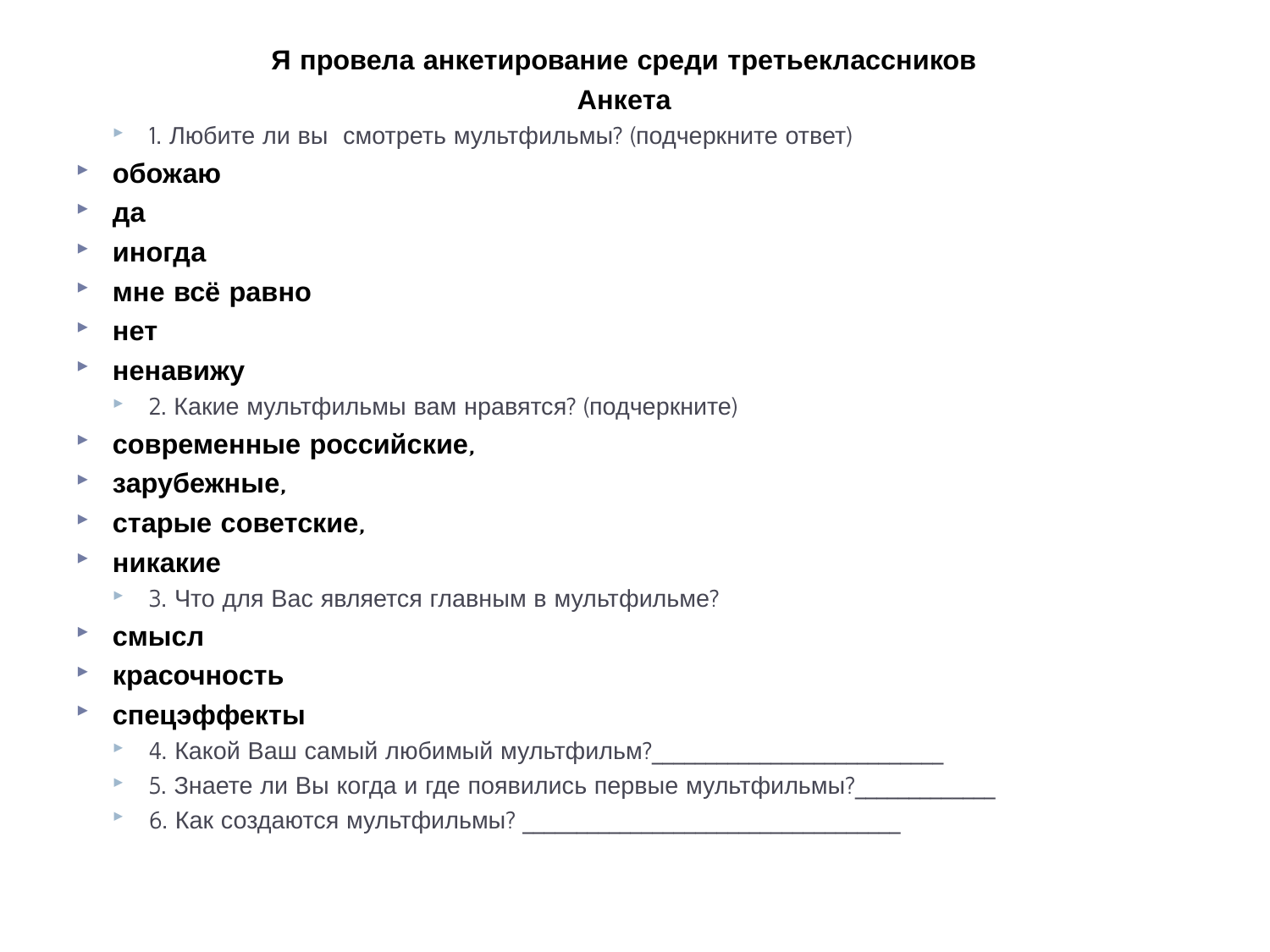

Я провела анкетирование среди третьеклассников
Анкета
1. Любите ли вы  смотреть мультфильмы? (подчеркните ответ)
обожаю
да
иногда
мне всё равно
нет
ненавижу
2. Какие мультфильмы вам нравятся? (подчеркните)
современные российские,
зарубежные,
старые советские,
никакие
3. Что для Вас является главным в мультфильме?
смысл
красочность
спецэффекты
4. Какой Ваш самый любимый мультфильм?___________________________
5. Знаете ли Вы когда и где появились первые мультфильмы?_____________
6. Как создаются мультфильмы? ___________________________________